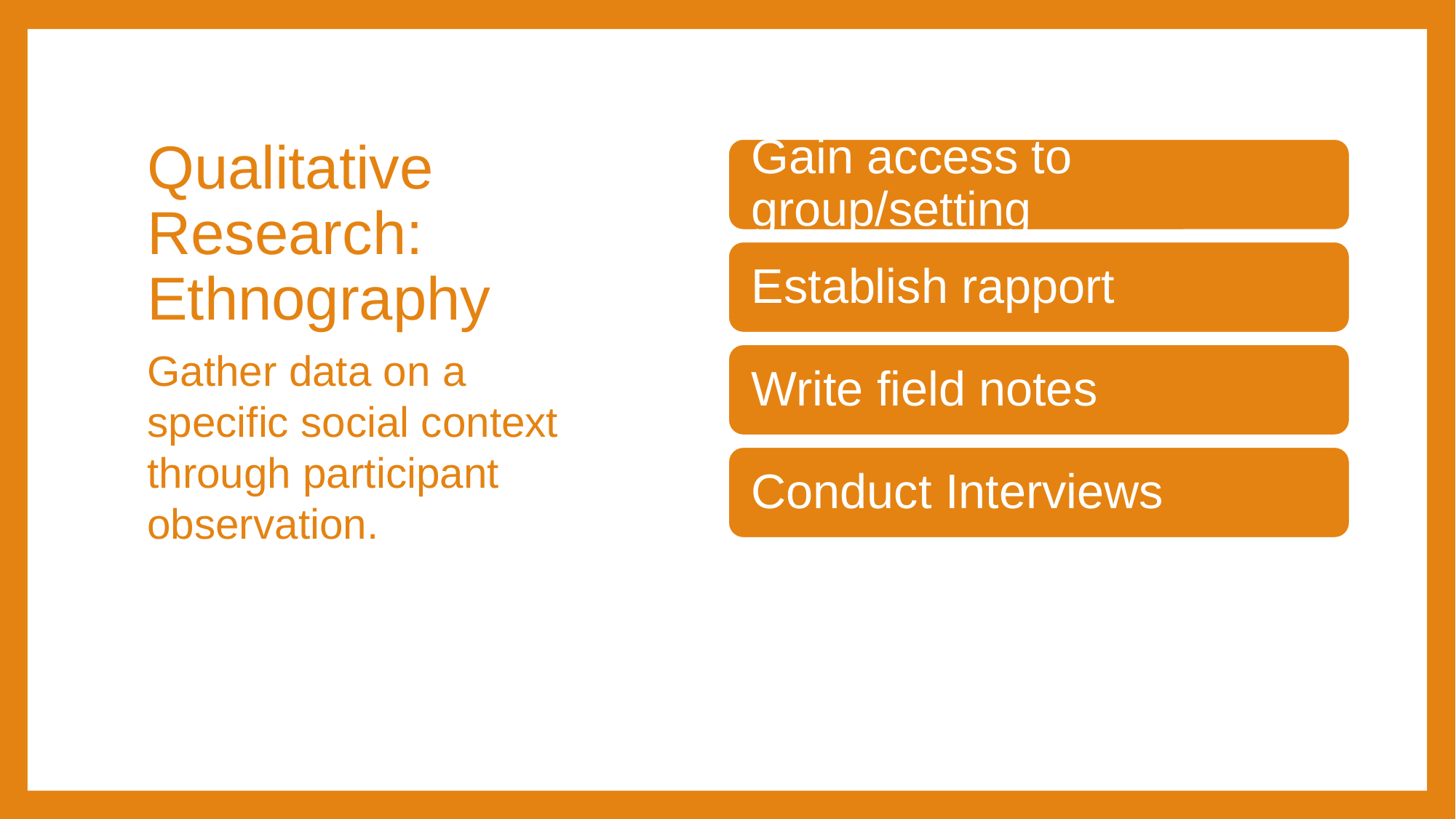

Gain access to group/setting
Establish rapport
Write field notes
Conduct Interviews
# Qualitative Research: Ethnography

Gather data on a specific social context through participant observation.